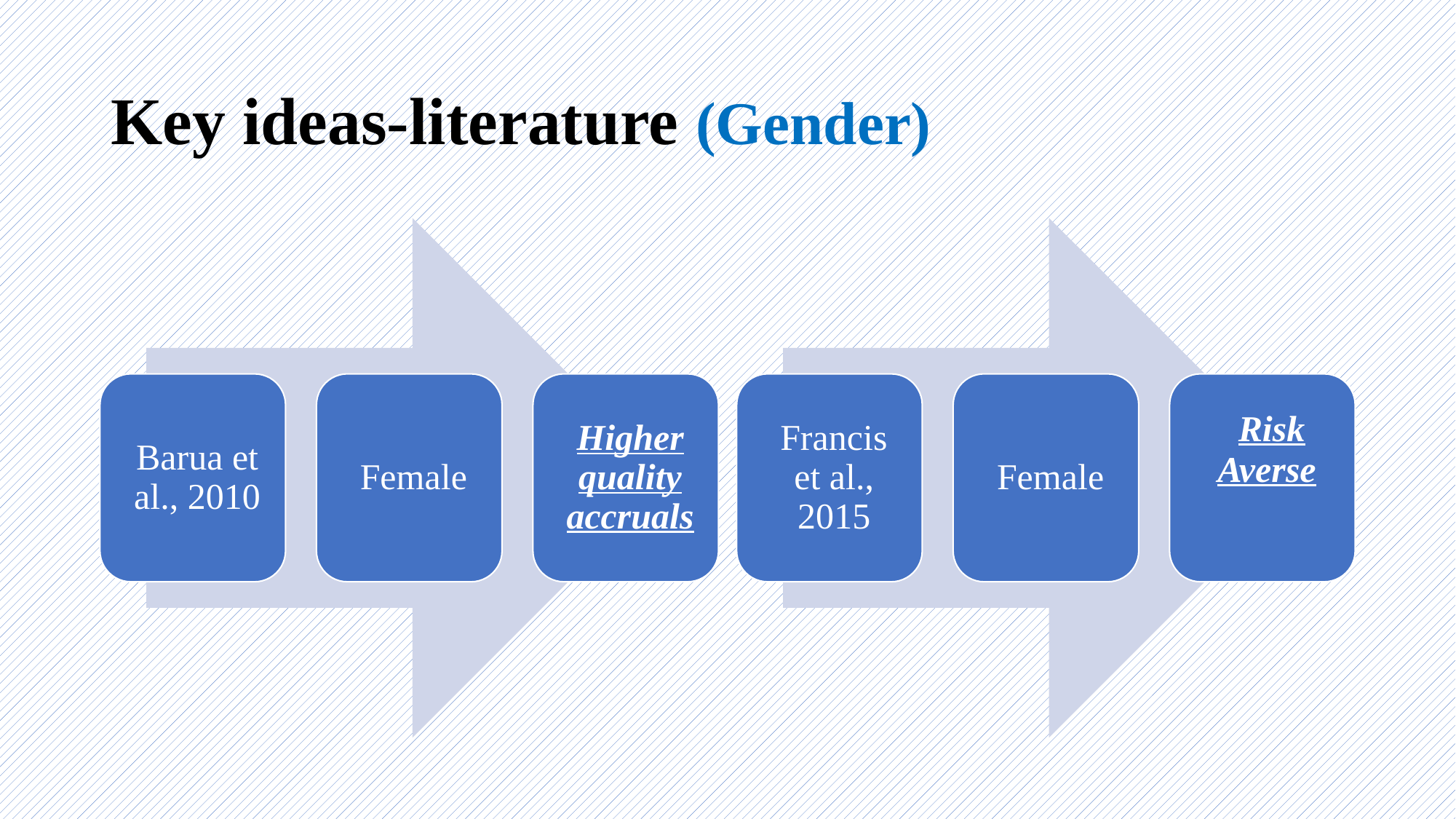

# Key ideas-literature (Gender)
Barua et al., 2010
Female
Higher quality accruals
Francis et al., 2015
Female
 Risk Averse